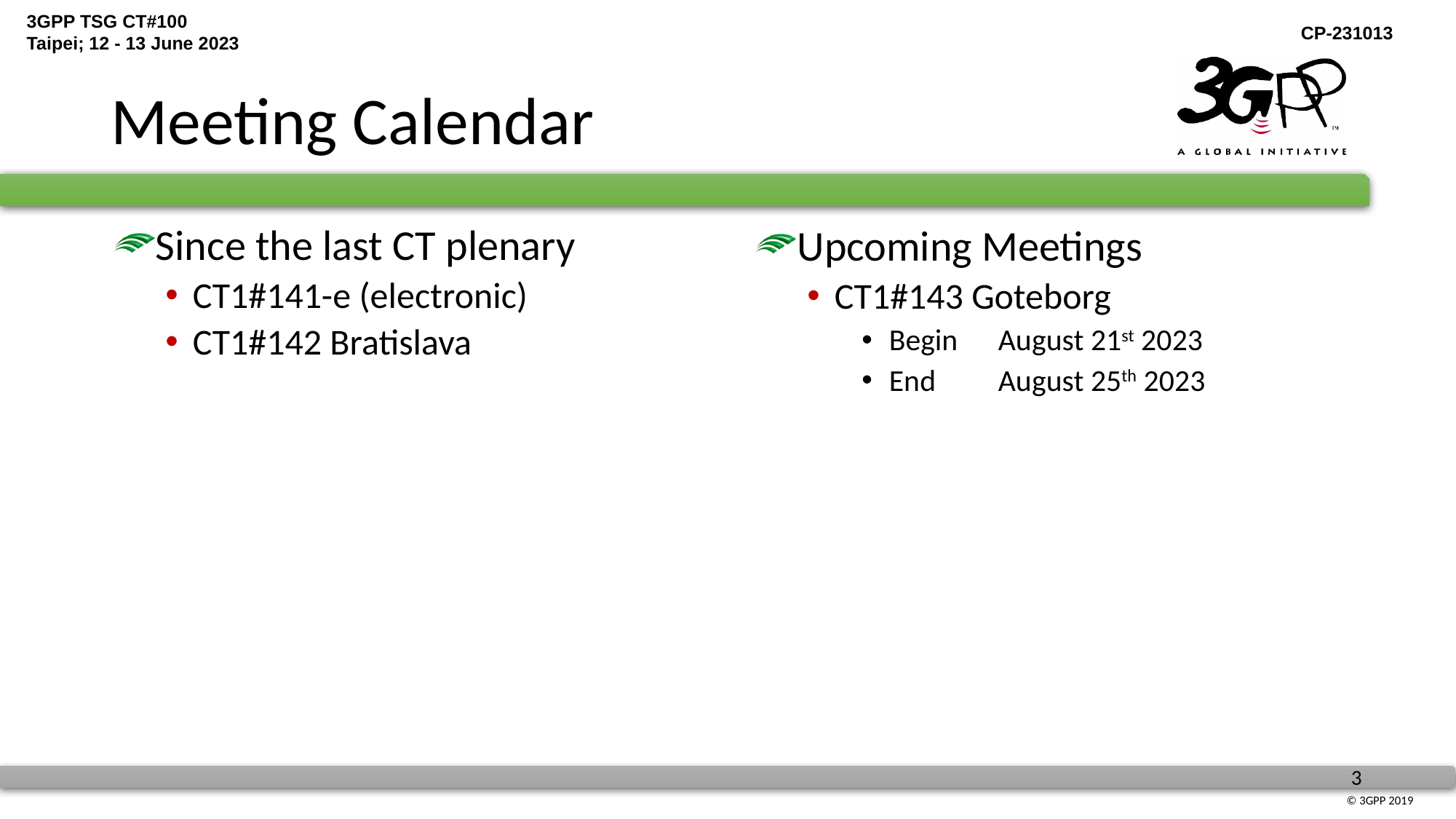

# Meeting Calendar
Since the last CT plenary
CT1#141-e (electronic)
CT1#142 Bratislava

Upcoming Meetings
CT1#143 Goteborg
Begin	August 21st 2023
End	August 25th 2023